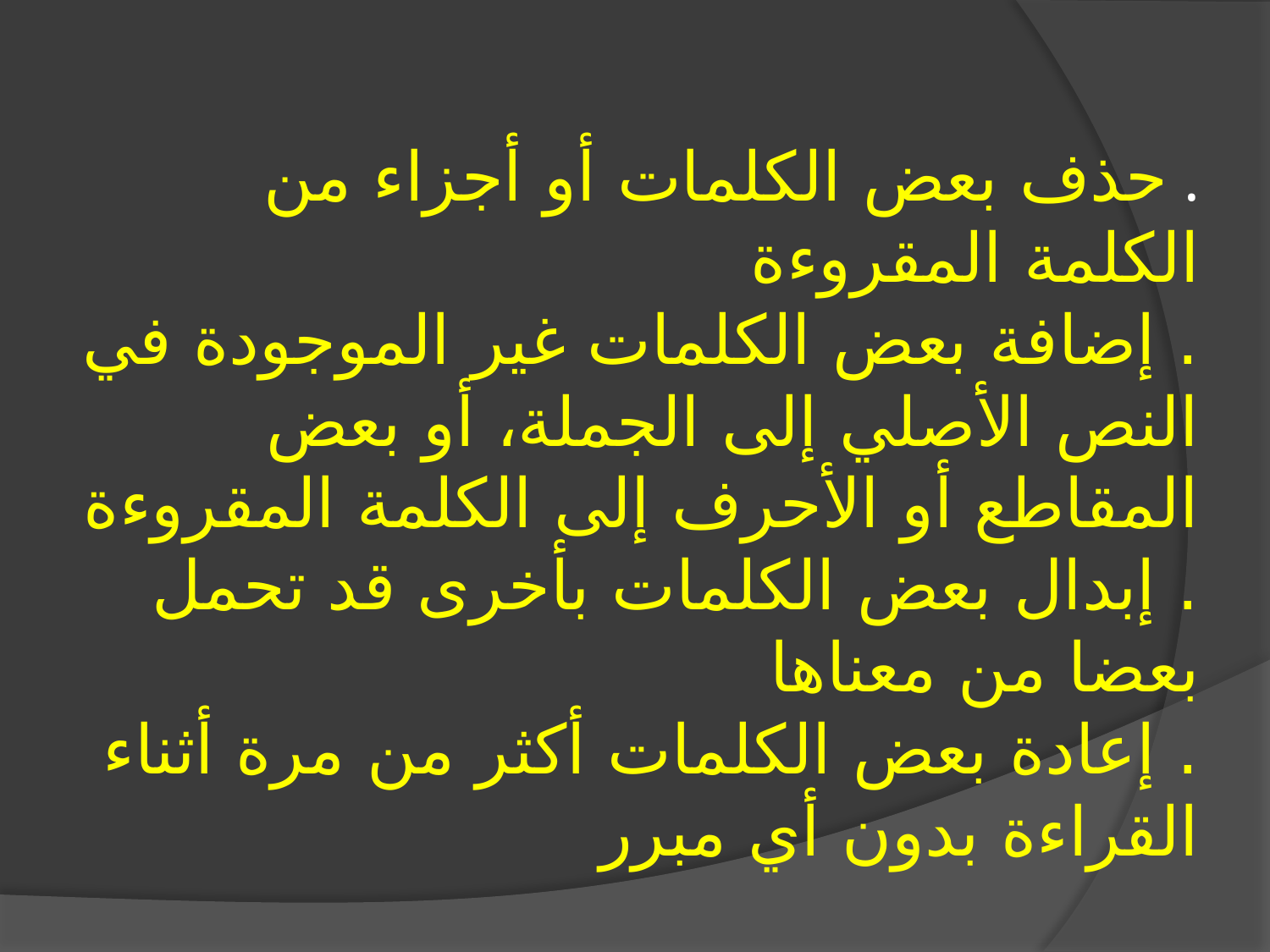

# . حذف بعض الكلمات أو أجزاء من الكلمة المقروءة . إضافة بعض الكلمات غير الموجودة في النص الأصلي إلى الجملة، أو بعض المقاطع أو الأحرف إلى الكلمة المقروءة . إبدال بعض الكلمات بأخرى قد تحمل بعضا من معناها . إعادة بعض الكلمات أكثر من مرة أثناء القراءة بدون أي مبرر